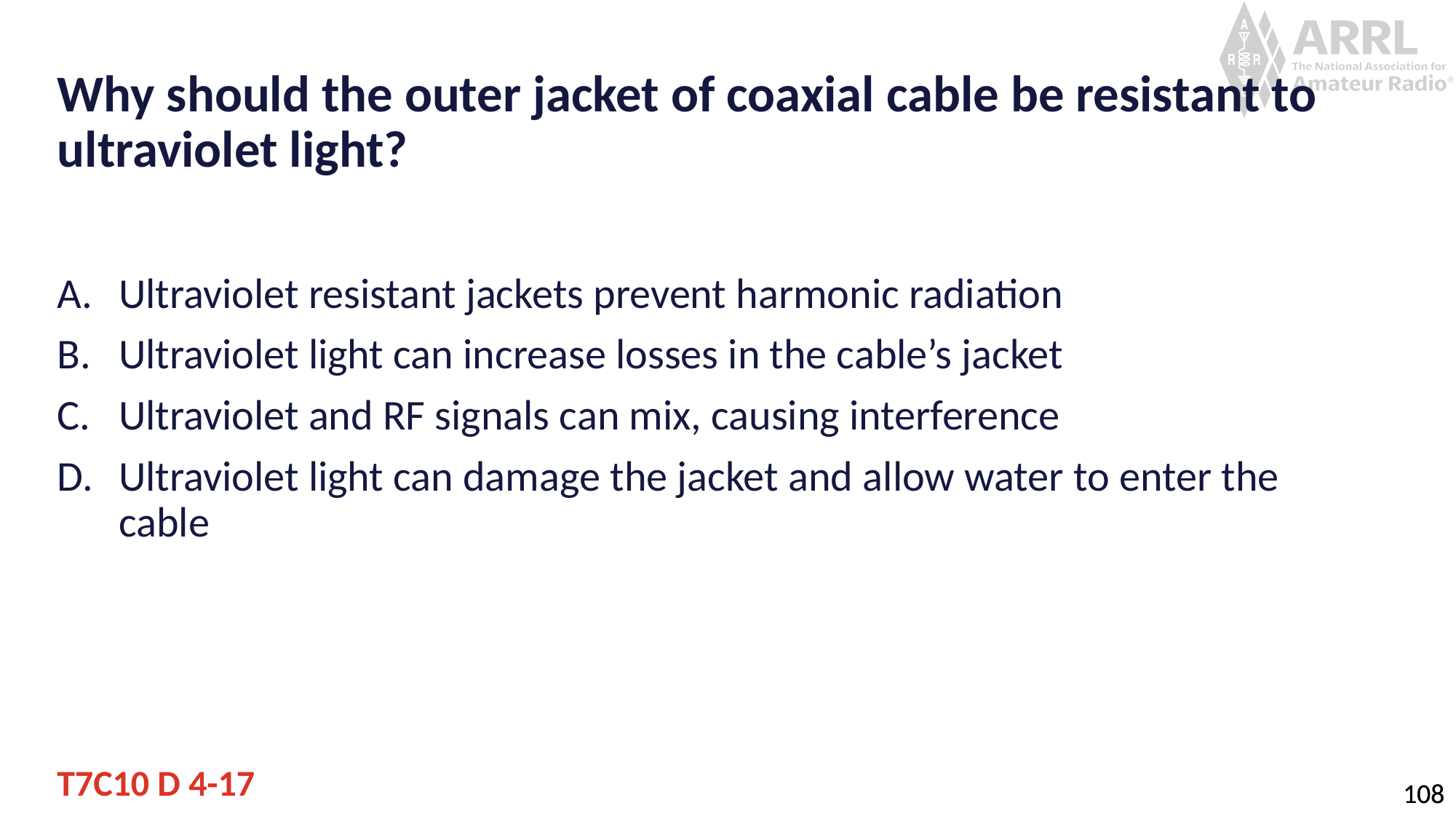

# Why should the outer jacket of coaxial cable be resistant to ultraviolet light?
Ultraviolet resistant jackets prevent harmonic radiation
Ultraviolet light can increase losses in the cable’s jacket
Ultraviolet and RF signals can mix, causing interference
Ultraviolet light can damage the jacket and allow water to enter the cable
T7C10 D 4-17